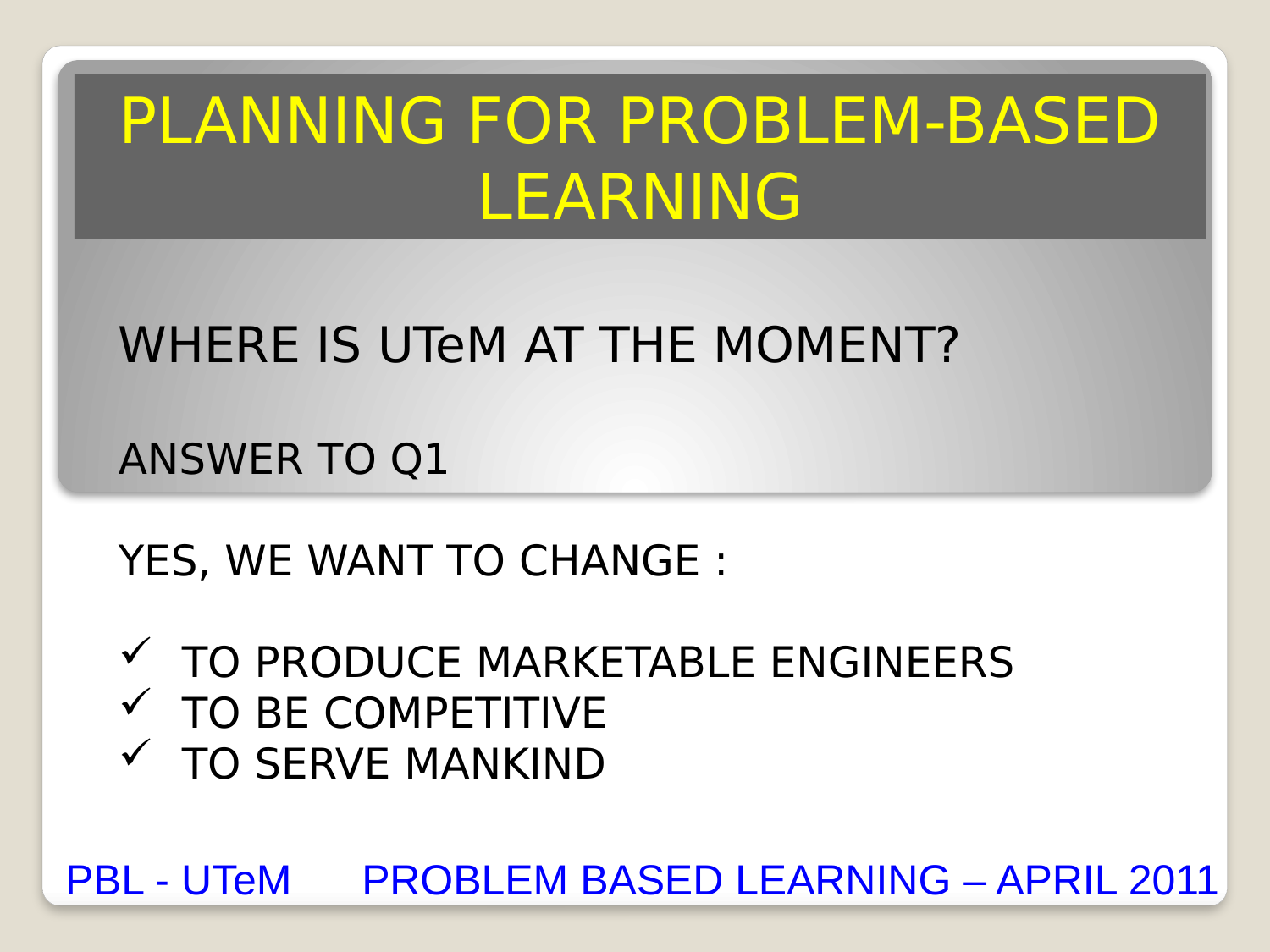

PLANNING FOR PROBLEM-BASED LEARNING
WHERE IS UTeM AT THE MOMENT?

ANSWER TO Q1

YES, WE WANT TO CHANGE :

TO PRODUCE MARKETABLE ENGINEERS
TO BE COMPETITIVE
TO SERVE MANKIND
PBL - UTeM
PROBLEM BASED LEARNING – APRIL 2011